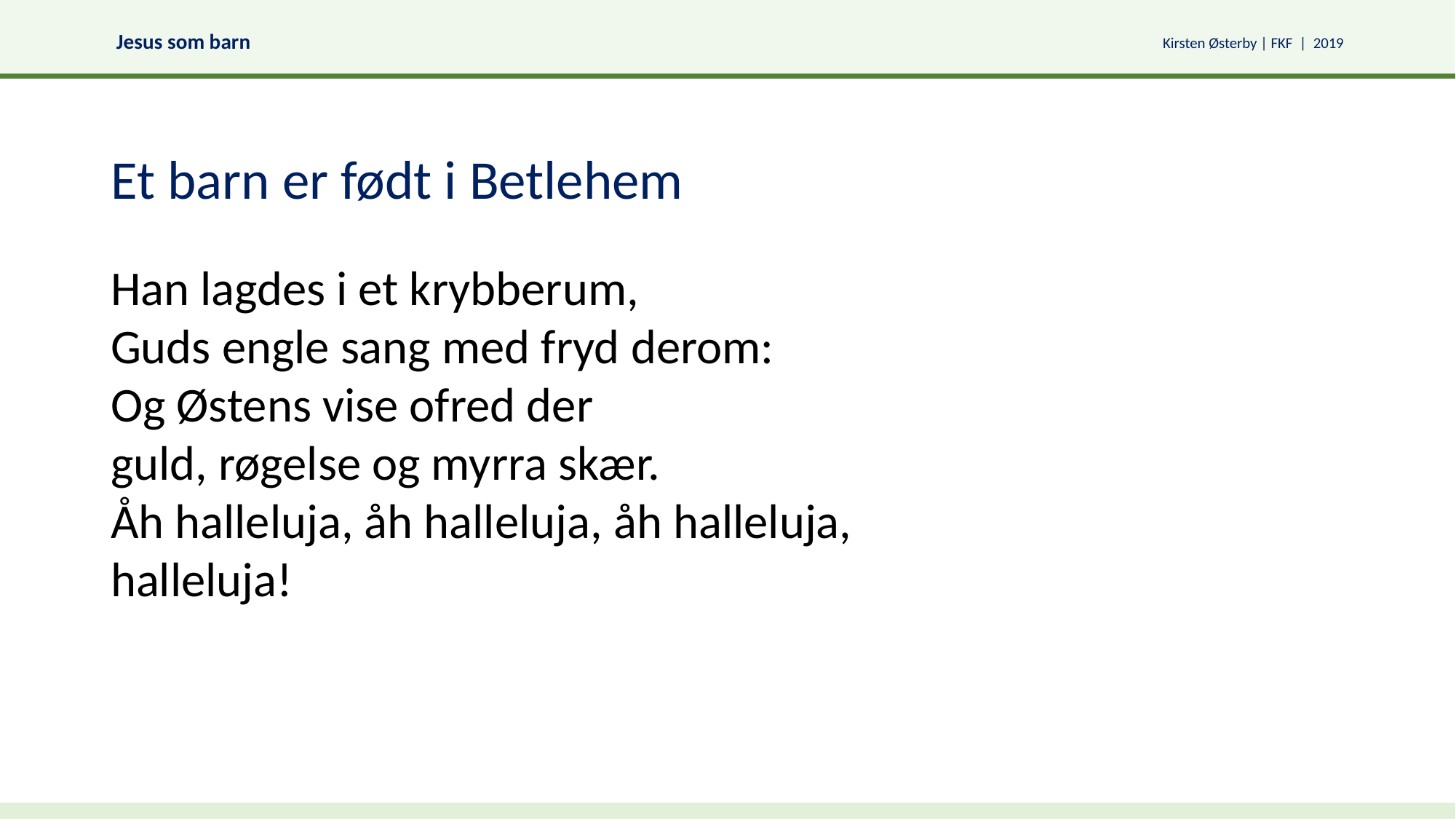

# Et barn er født i Betlehem
Han lagdes i et krybberum,
Guds engle sang med fryd derom:
Og Østens vise ofred der
guld, røgelse og myrra skær.
Åh halleluja, åh halleluja, åh halleluja, halleluja!